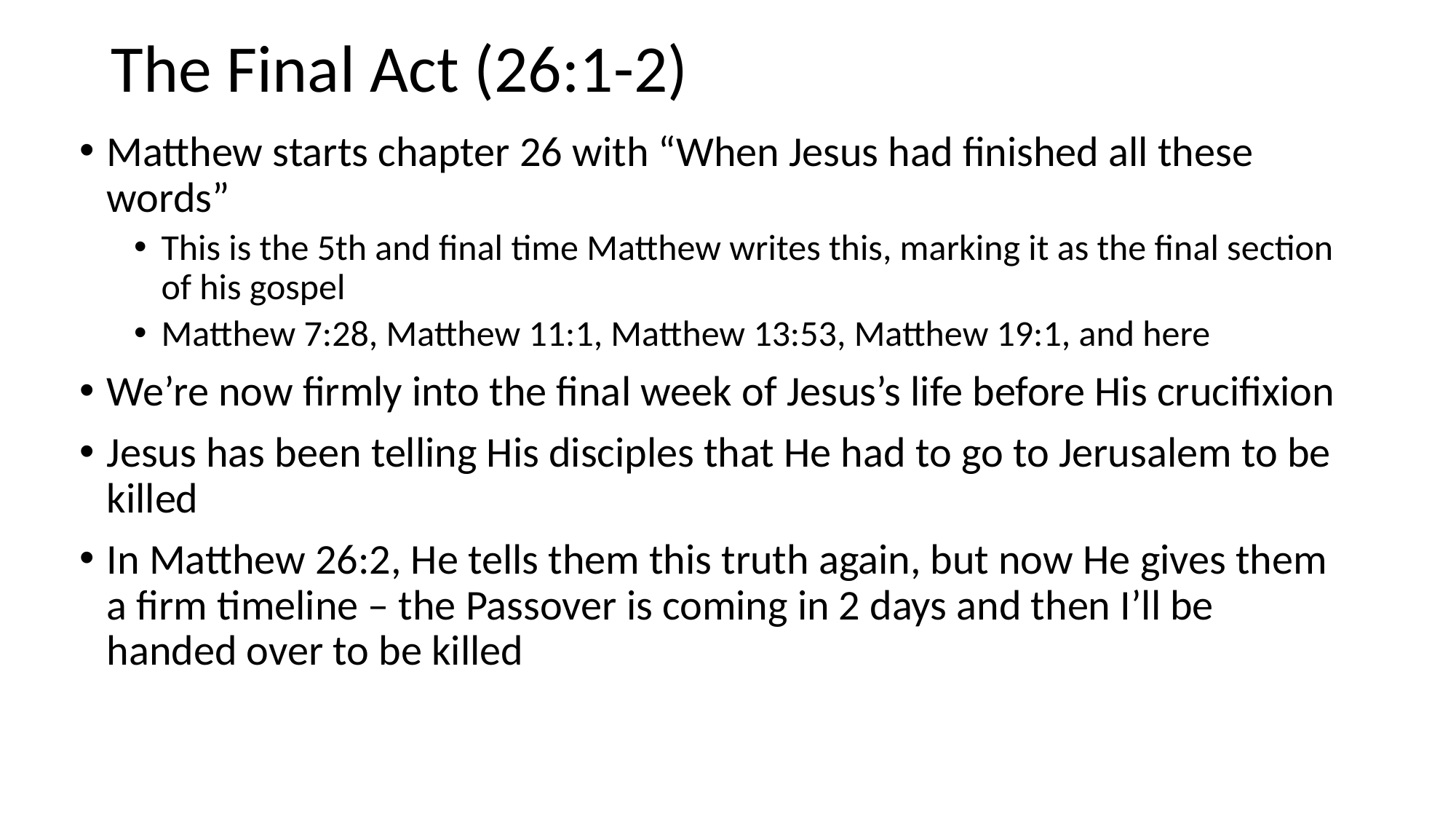

# The Final Act (26:1-2)
Matthew starts chapter 26 with “When Jesus had finished all these words”
This is the 5th and final time Matthew writes this, marking it as the final section of his gospel
Matthew 7:28, Matthew 11:1, Matthew 13:53, Matthew 19:1, and here
We’re now firmly into the final week of Jesus’s life before His crucifixion
Jesus has been telling His disciples that He had to go to Jerusalem to be killed
In Matthew 26:2, He tells them this truth again, but now He gives them a firm timeline – the Passover is coming in 2 days and then I’ll be handed over to be killed